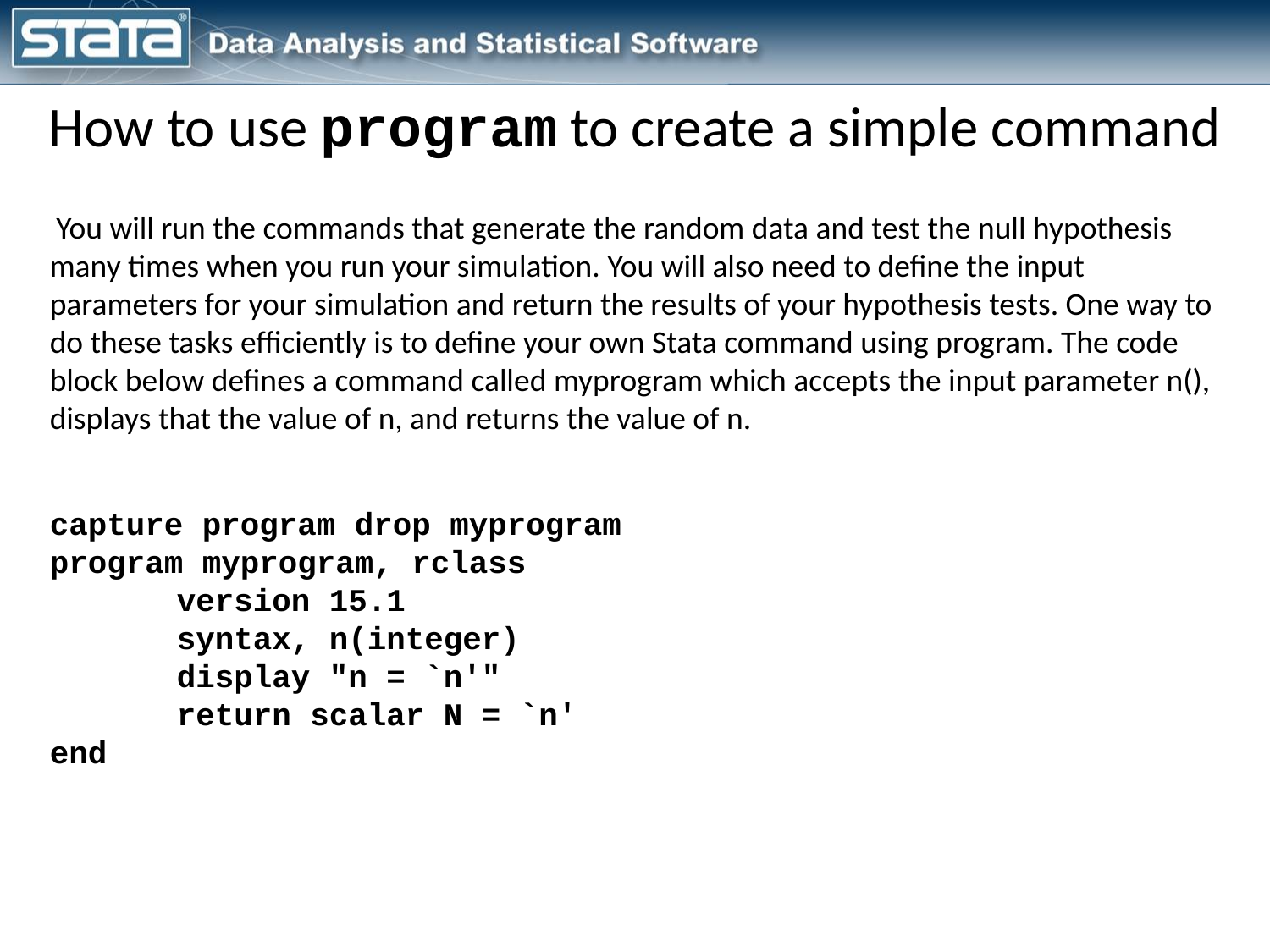

How to use program to create a simple command
 You will run the commands that generate the random data and test the null hypothesis many times when you run your simulation. You will also need to define the input parameters for your simulation and return the results of your hypothesis tests. One way to do these tasks efficiently is to define your own Stata command using program. The code block below defines a command called myprogram which accepts the input parameter n(), displays that the value of n, and returns the value of n.

capture program drop myprogram
program myprogram, rclass
	version 15.1
	syntax, n(integer)
	display "n = `n'"
	return scalar N = `n'
end